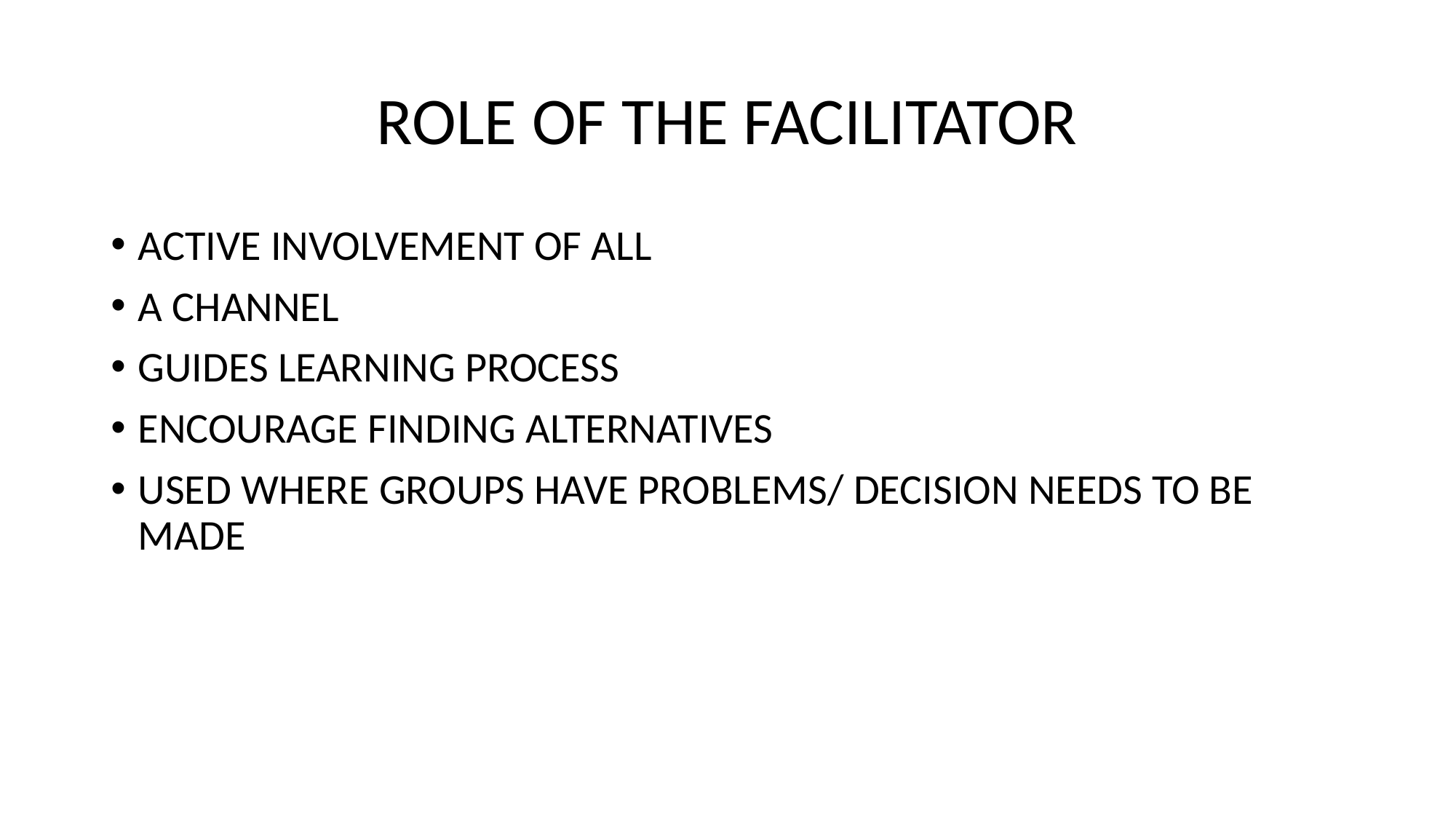

# ROLE OF THE FACILITATOR
ACTIVE INVOLVEMENT OF ALL
A CHANNEL
GUIDES LEARNING PROCESS
ENCOURAGE FINDING ALTERNATIVES
USED WHERE GROUPS HAVE PROBLEMS/ DECISION NEEDS TO BE MADE